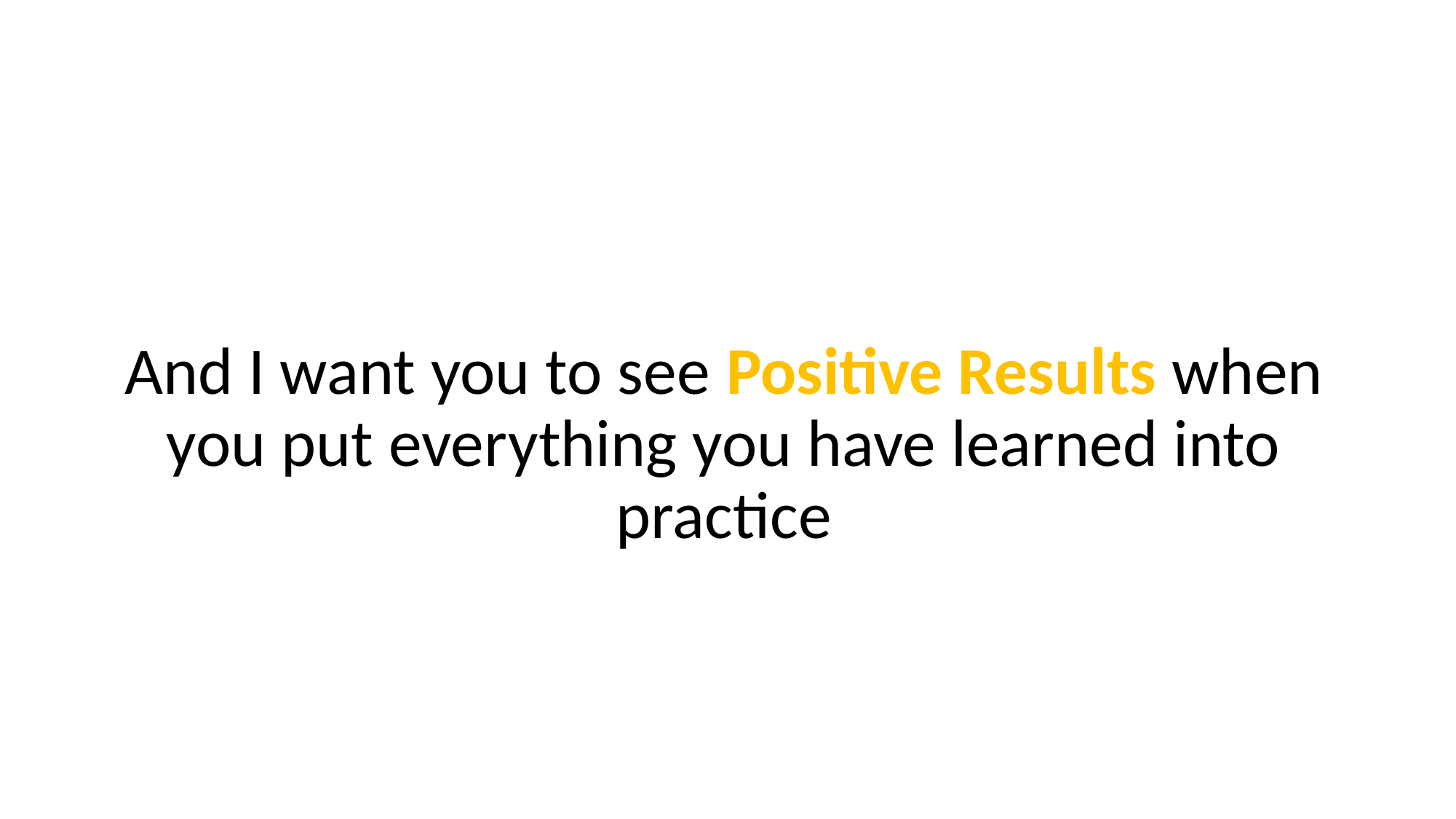

And I want you to see Positive Results when you put everything you have learned into practice